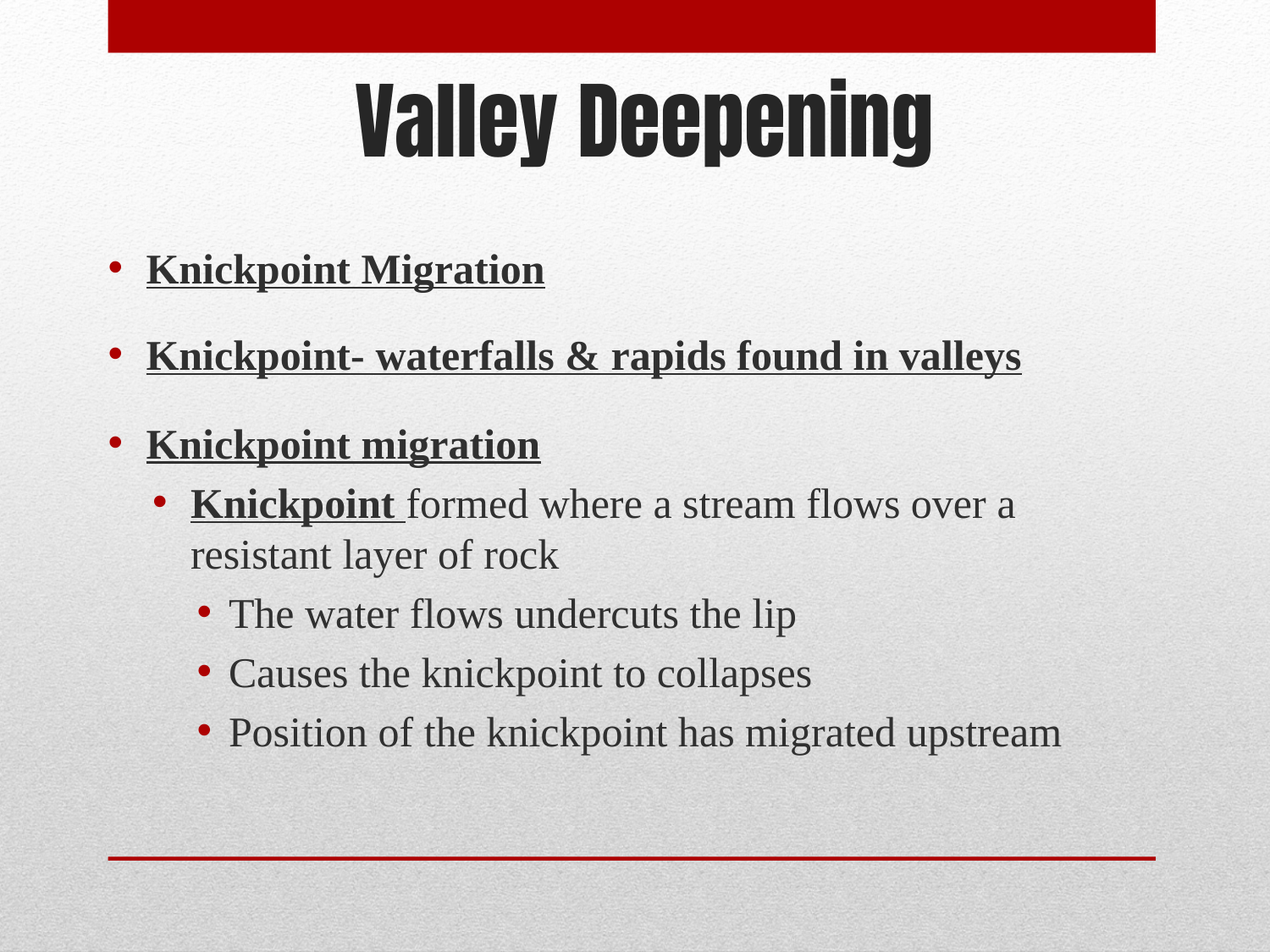

# Valley Deepening
Knickpoint Migration

Knickpoint- waterfalls & rapids found in valleys

Knickpoint migration
Knickpoint formed where a stream flows over a resistant layer of rock
The water flows undercuts the lip
Causes the knickpoint to collapses
Position of the knickpoint has migrated upstream